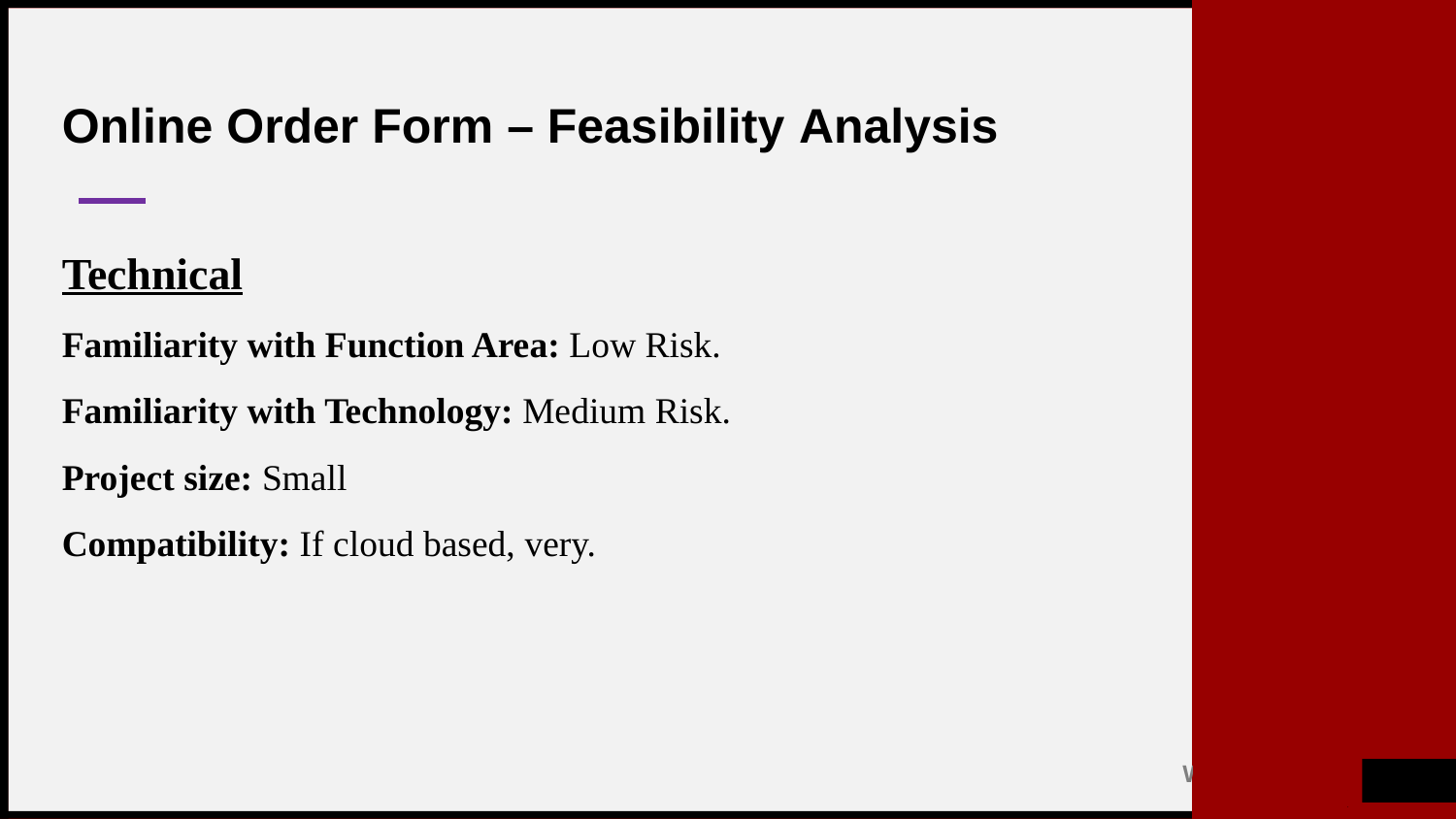

# Online Order Form – Feasibility Analysis
Technical
Familiarity with Function Area: Low Risk.
Familiarity with Technology: Medium Risk.
Project size: Small
Compatibility: If cloud based, very.